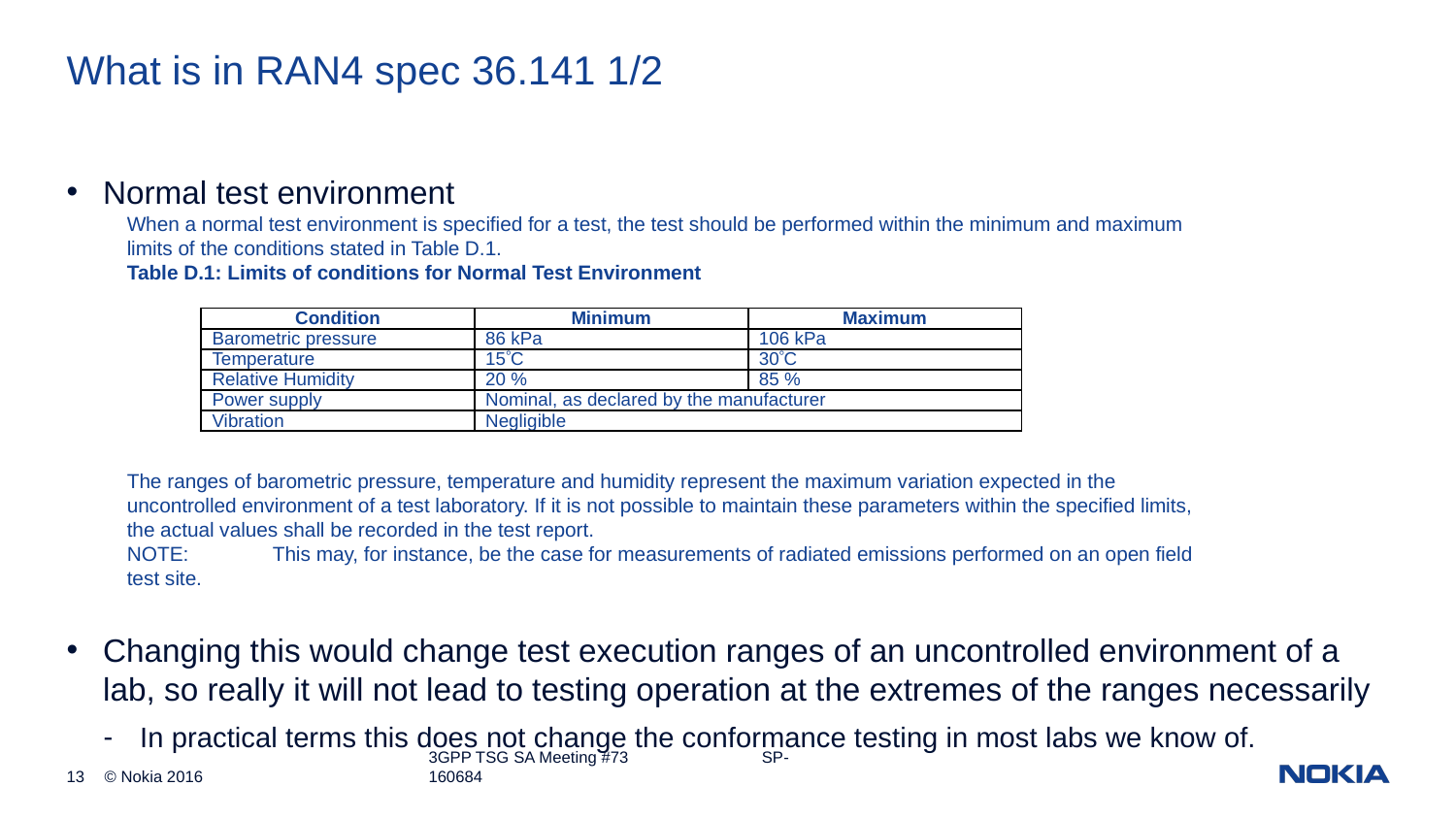

# What is in RAN4 spec 36.141 1/2
Normal test environment

Changing this would change test execution ranges of an uncontrolled environment of a lab, so really it will not lead to testing operation at the extremes of the ranges necessarily
In practical terms this does not change the conformance testing in most labs we know of.

When a normal test environment is specified for a test, the test should be performed within the minimum and maximum limits of the conditions stated in Table D.1.
Table D.1: Limits of conditions for Normal Test Environment

The ranges of barometric pressure, temperature and humidity represent the maximum variation expected in the uncontrolled environment of a test laboratory. If it is not possible to maintain these parameters within the specified limits, the actual values shall be recorded in the test report.
NOTE:	This may, for instance, be the case for measurements of radiated emissions performed on an open field test site.
| Condition | Minimum | Maximum |
| --- | --- | --- |
| Barometric pressure | 86 kPa | 106 kPa |
| Temperature | 15°C | 30°C |
| Relative Humidity | 20 % | 85 % |
| Power supply | Nominal, as declared by the manufacturer |  |
| Vibration | Negligible |  |
3GPP TSG SA Meeting #73                             SP-160684